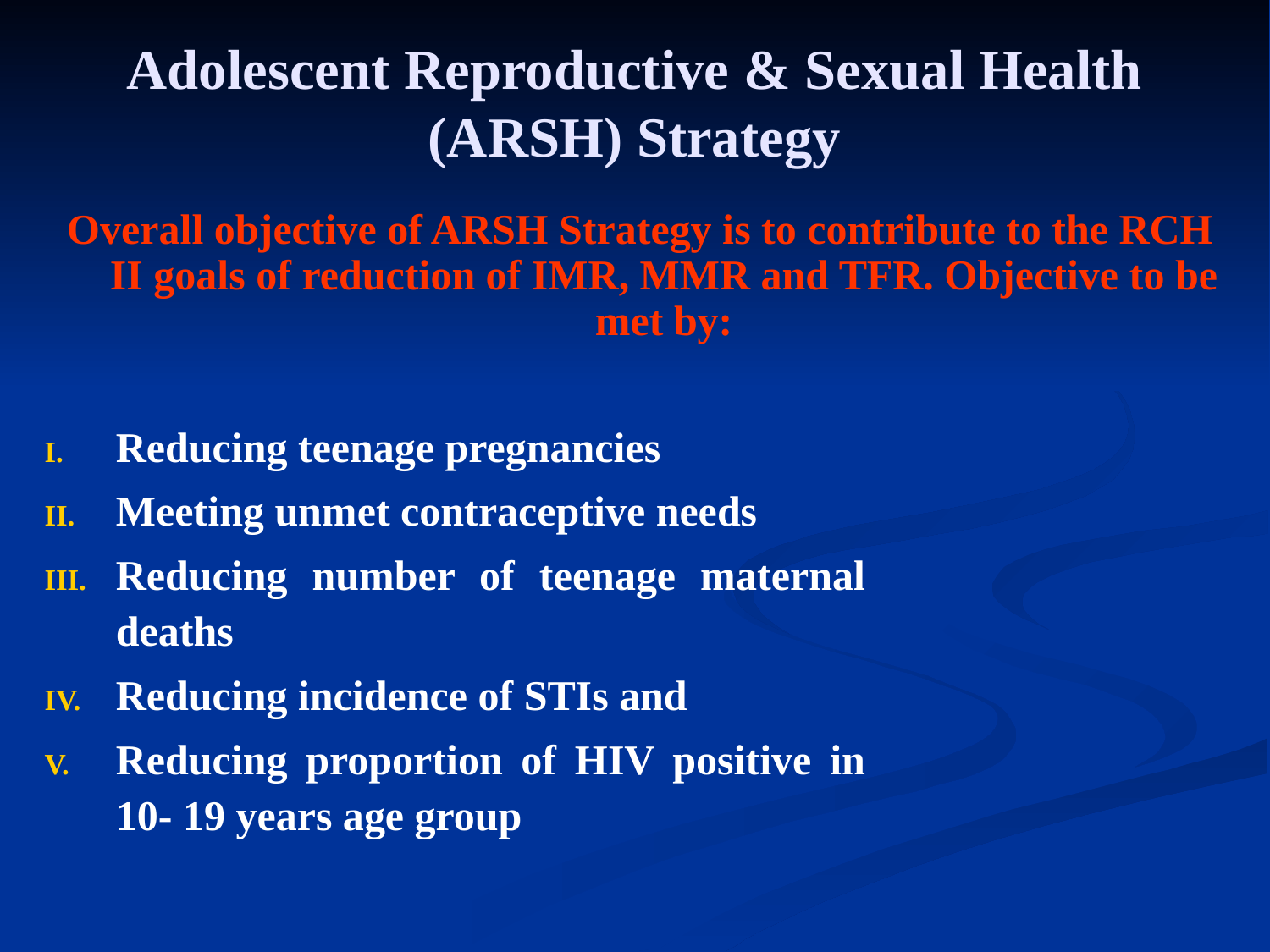

Adolescent Reproductive & Sexual Health (ARSH) Strategy
Overall objective of ARSH Strategy is to contribute to the RCH II goals of reduction of IMR, MMR and TFR. Objective to be met by:

Reducing teenage pregnancies
Meeting unmet contraceptive needs
Reducing number of teenage maternal deaths
Reducing incidence of STIs and
Reducing proportion of HIV positive in 10- 19 years age group